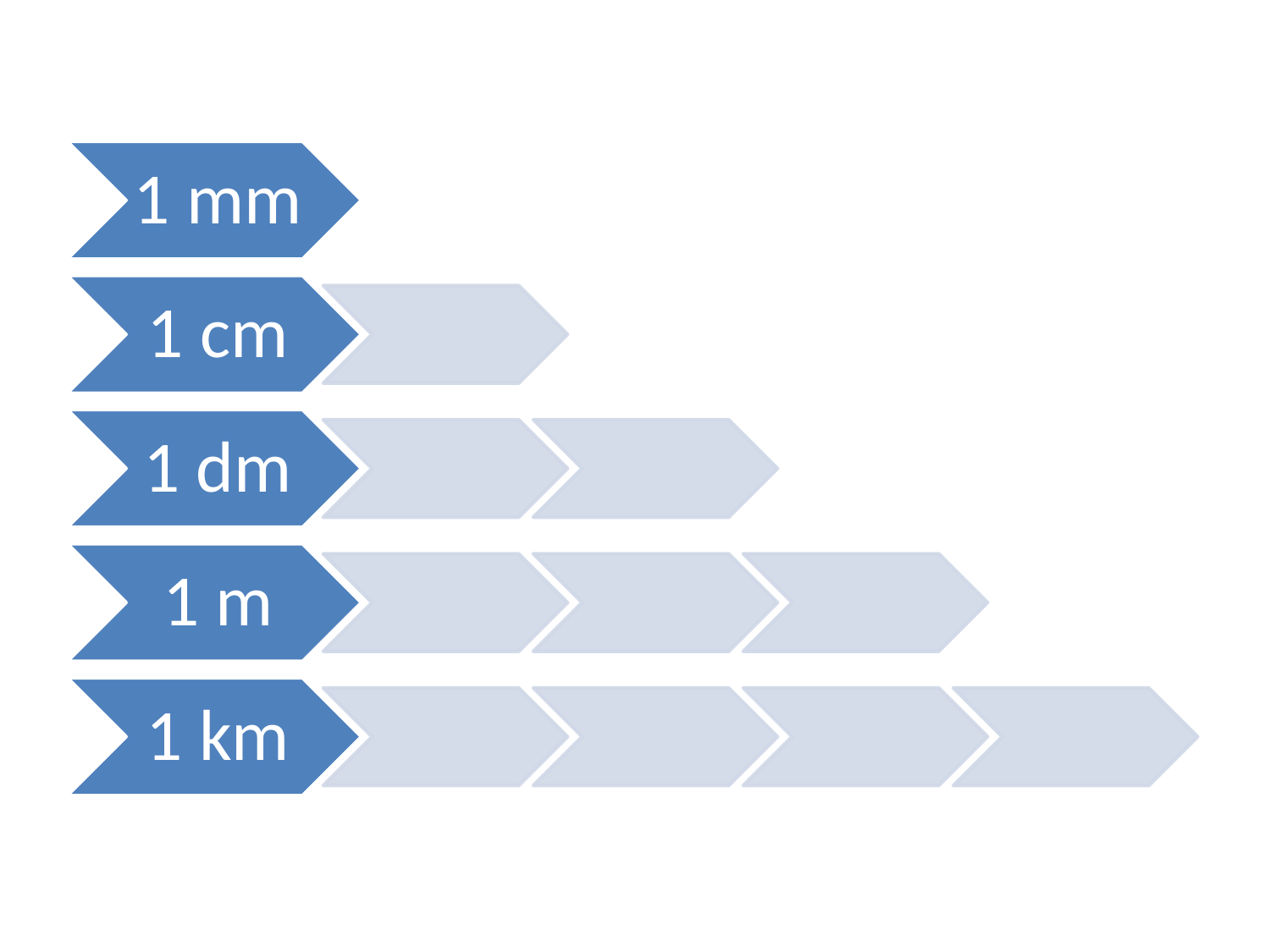

1 mm
1 cm

1 dm

1 m

1 km